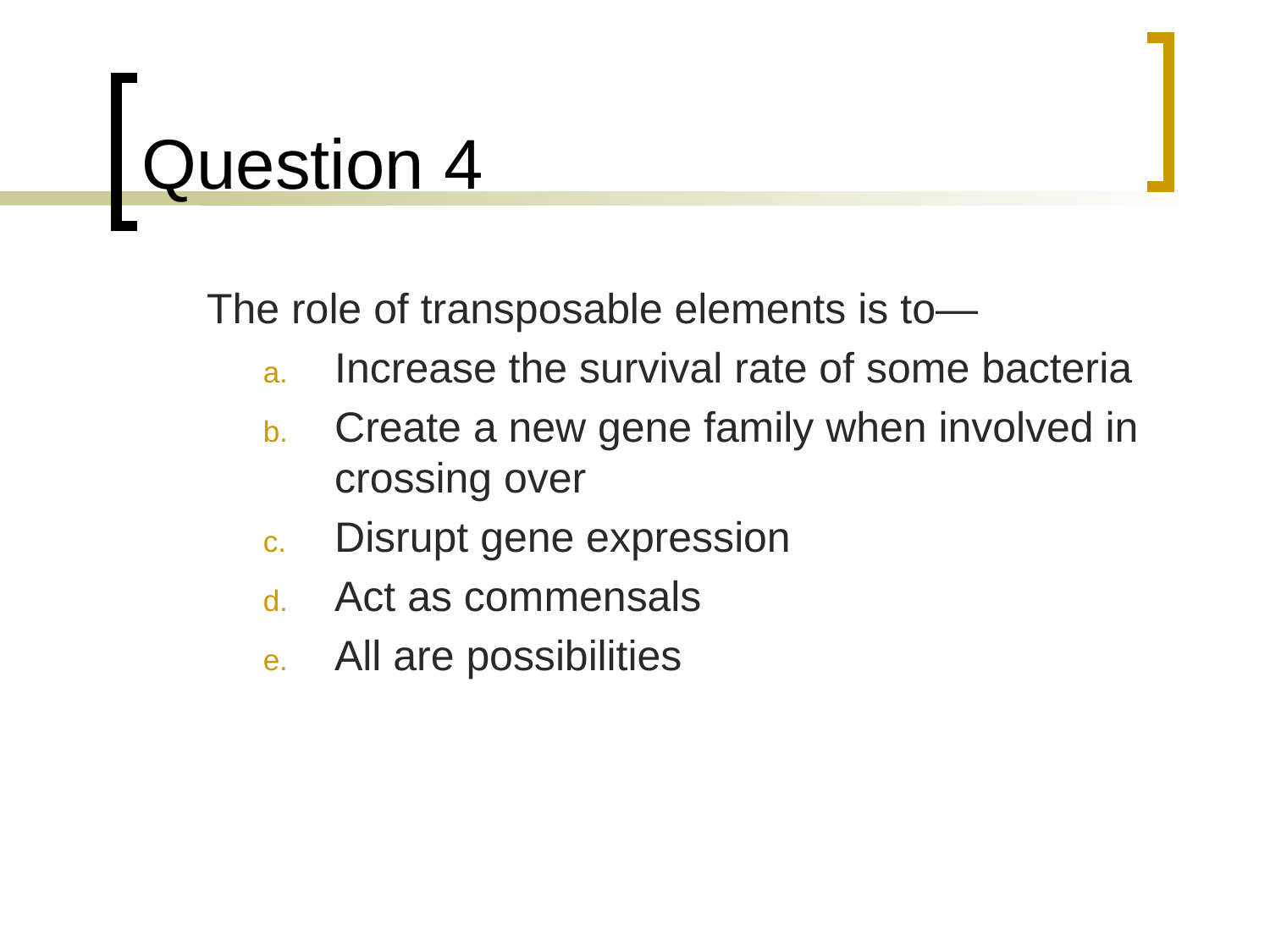

# Question 4
	The role of transposable elements is to—
Increase the survival rate of some bacteria
Create a new gene family when involved in crossing over
Disrupt gene expression
Act as commensals
All are possibilities